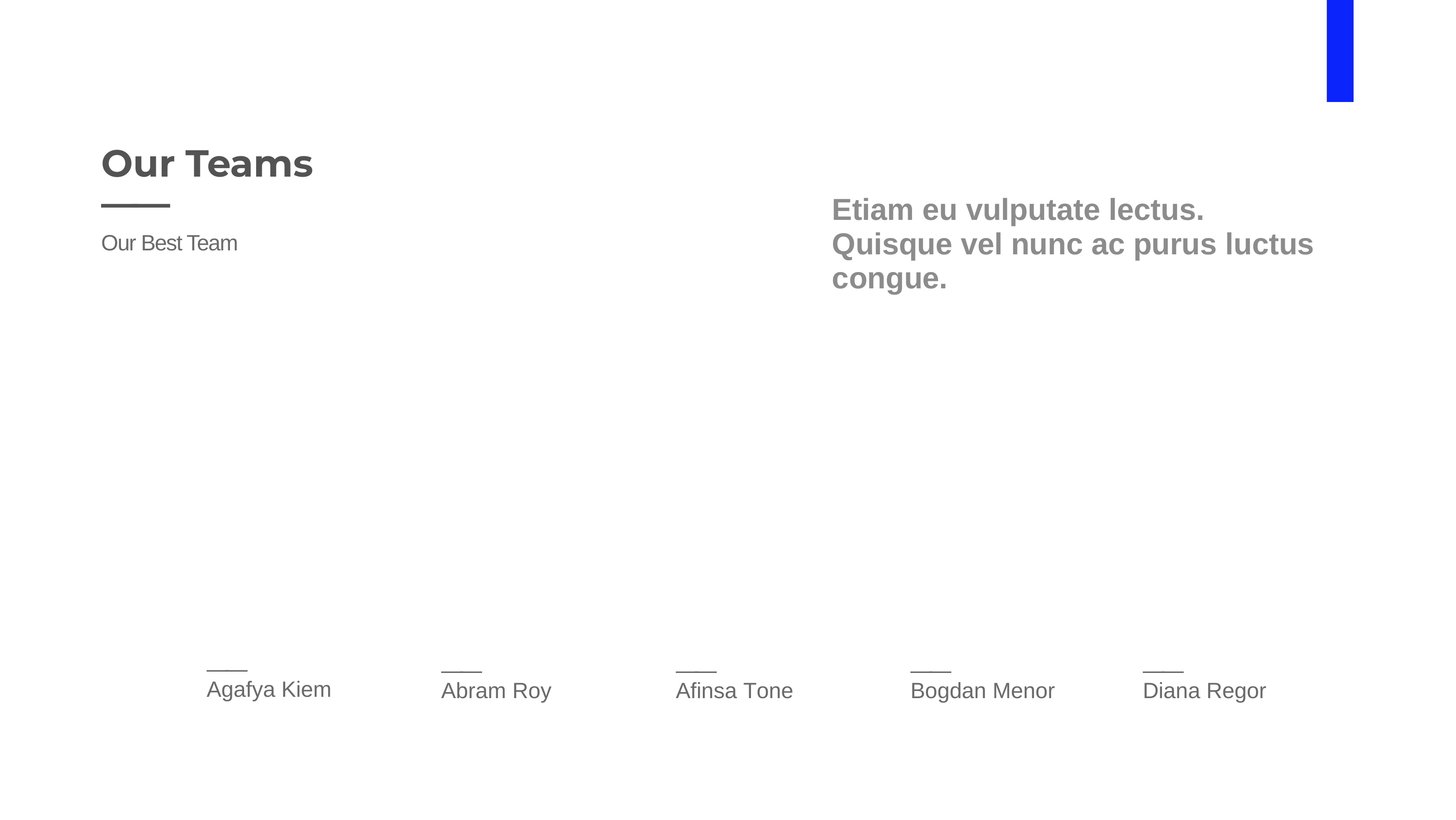

Our Teams
——
Etiam eu vulputate lectus. Quisque vel nunc ac purus luctus congue.
Our Best Team

——
Agafya Kiem
——
Abram Roy
——
Afinsa Tone
——
Bogdan Menor
——
Diana Regor